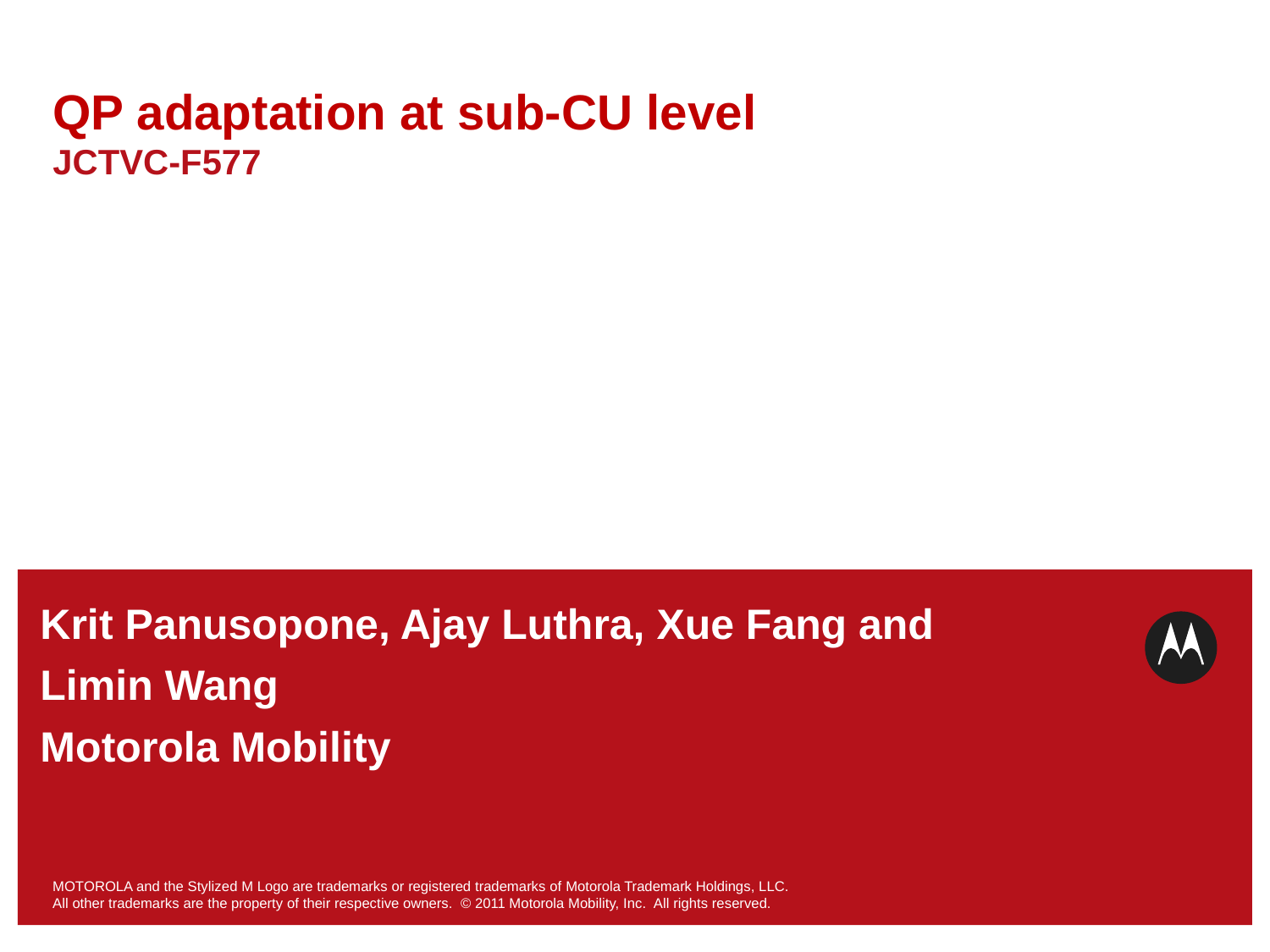

# QP adaptation at sub-CU level JCTVC-F577
Krit Panusopone, Ajay Luthra, Xue Fang and
Limin Wang
Motorola Mobility